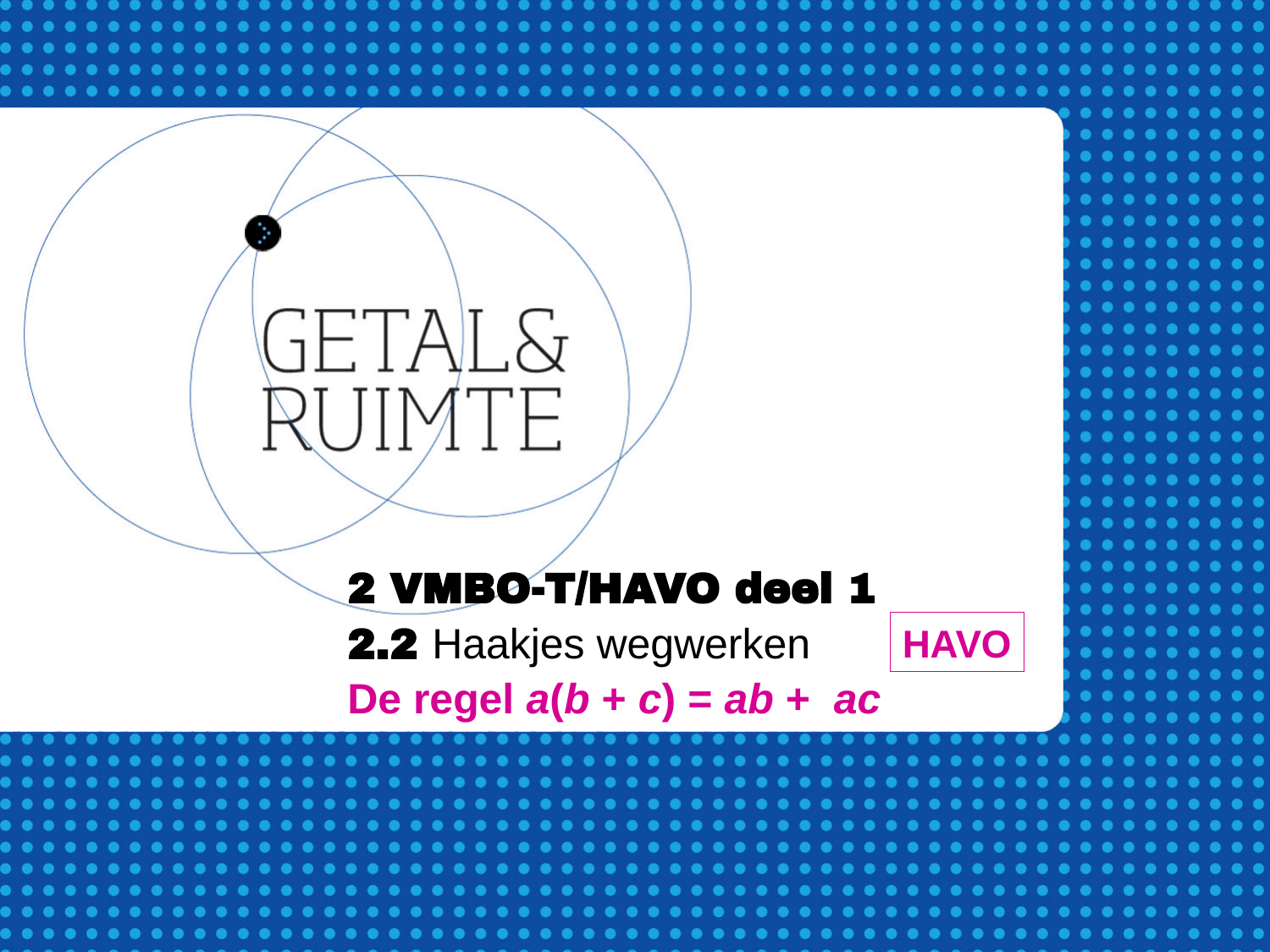

2 VMBO-T/HAVO deel 1
2.2 Haakjes wegwerken
De regel a(b + c) = ab +  ac

HAVO